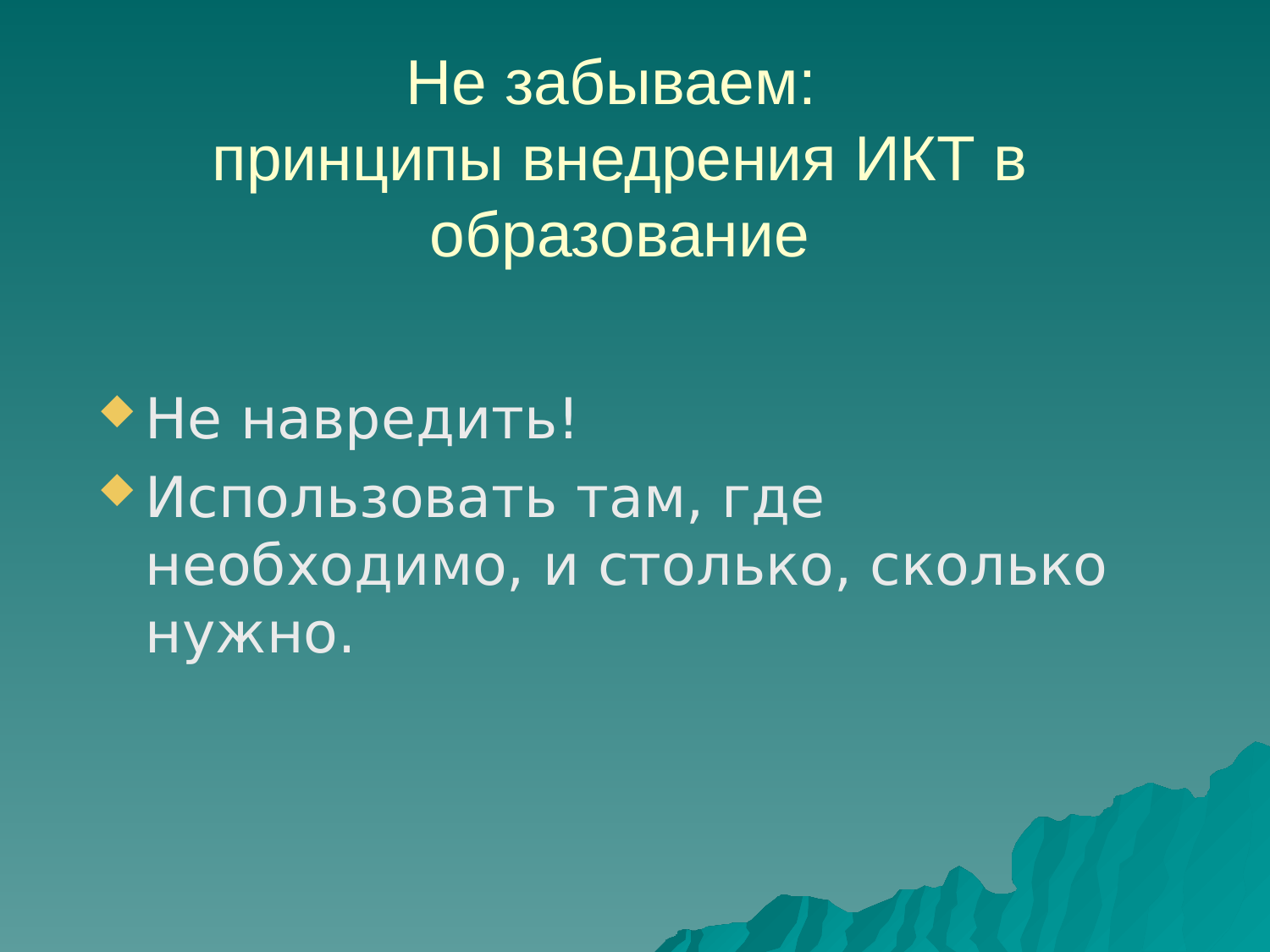

# Не забываем: принципы внедрения ИКТ в образование
Не навредить!
Использовать там, где необходимо, и столько, сколько нужно.